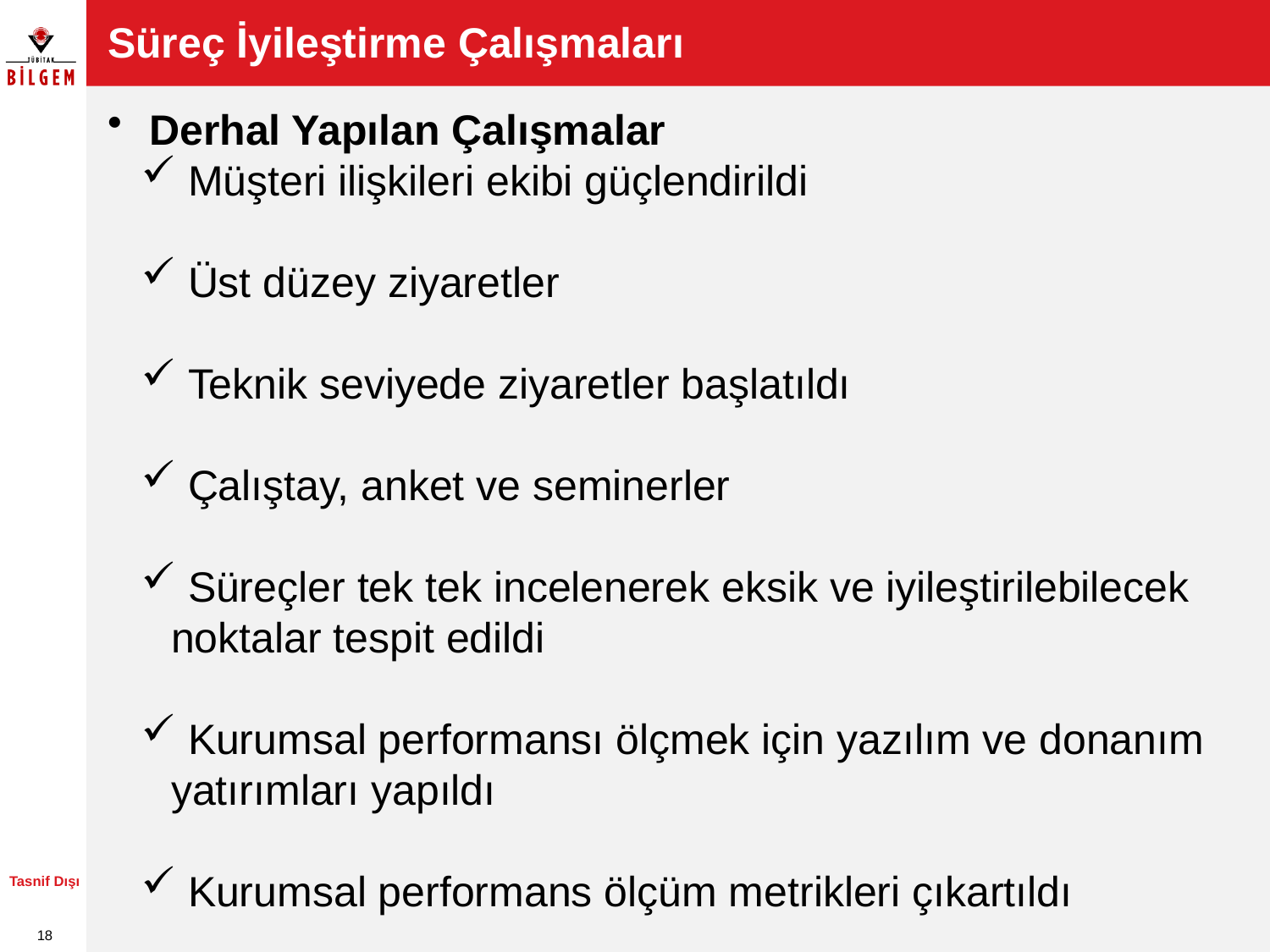

# Süreç İyileştirme Çalışmaları
 Derhal Yapılan Çalışmalar
 Müşteri ilişkileri ekibi güçlendirildi

 Üst düzey ziyaretler

 Teknik seviyede ziyaretler başlatıldı

 Çalıştay, anket ve seminerler

 Süreçler tek tek incelenerek eksik ve iyileştirilebilecek noktalar tespit edildi

 Kurumsal performansı ölçmek için yazılım ve donanım yatırımları yapıldı

 Kurumsal performans ölçüm metrikleri çıkartıldı
Tasnif Dışı
18